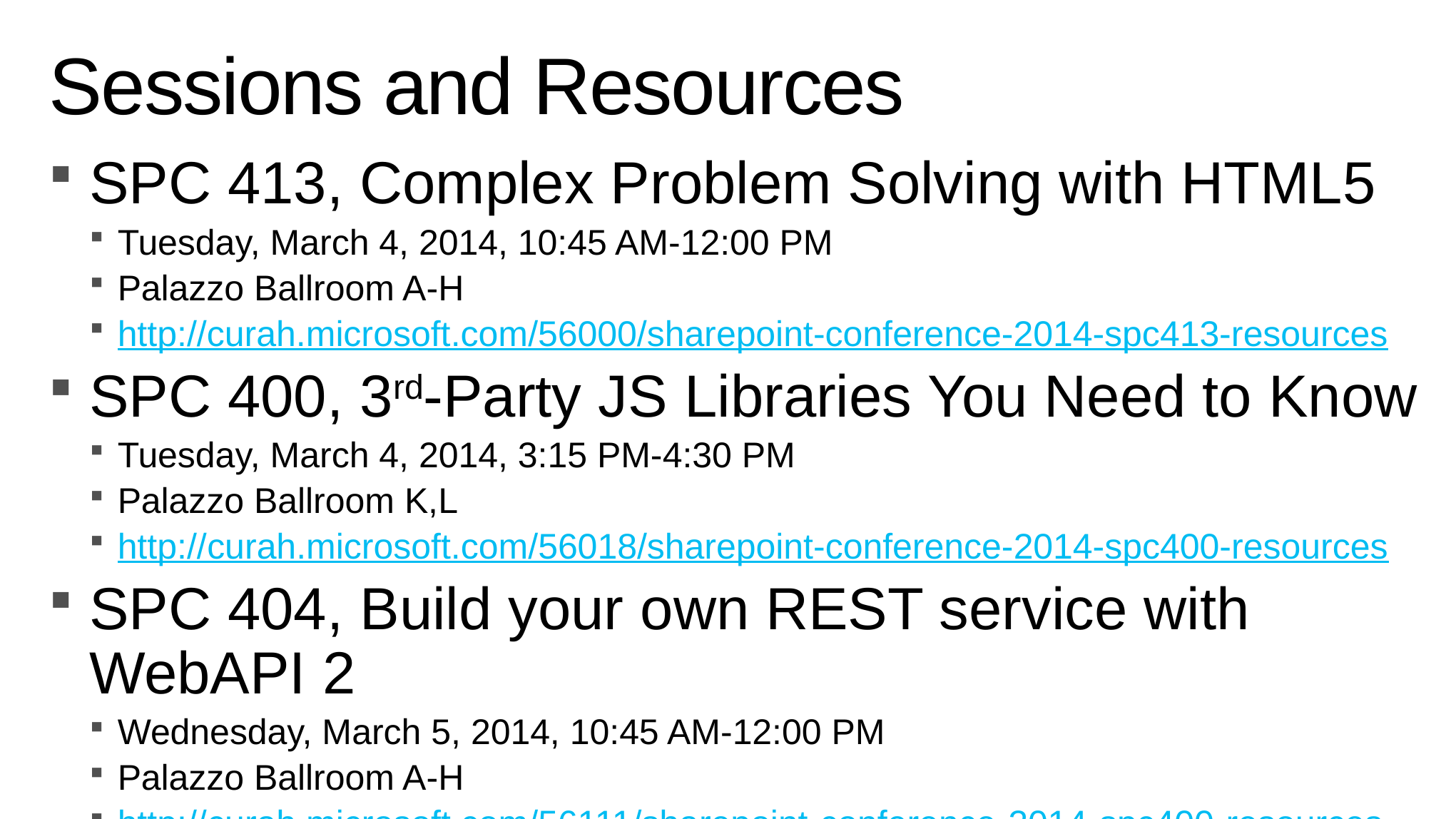

# Sessions and Resources
SPC 413, Complex Problem Solving with HTML5
Tuesday, March 4, 2014, 10:45 AM-12:00 PM
Palazzo Ballroom A-H
http://curah.microsoft.com/56000/sharepoint-conference-2014-spc413-resources
SPC 400, 3rd-Party JS Libraries You Need to Know
Tuesday, March 4, 2014, 3:15 PM-4:30 PM
Palazzo Ballroom K,L
http://curah.microsoft.com/56018/sharepoint-conference-2014-spc400-resources
SPC 404, Build your own REST service with WebAPI 2
Wednesday, March 5, 2014, 10:45 AM-12:00 PM
Palazzo Ballroom A-H
http://curah.microsoft.com/56111/sharepoint-conference-2014-spc400-resources